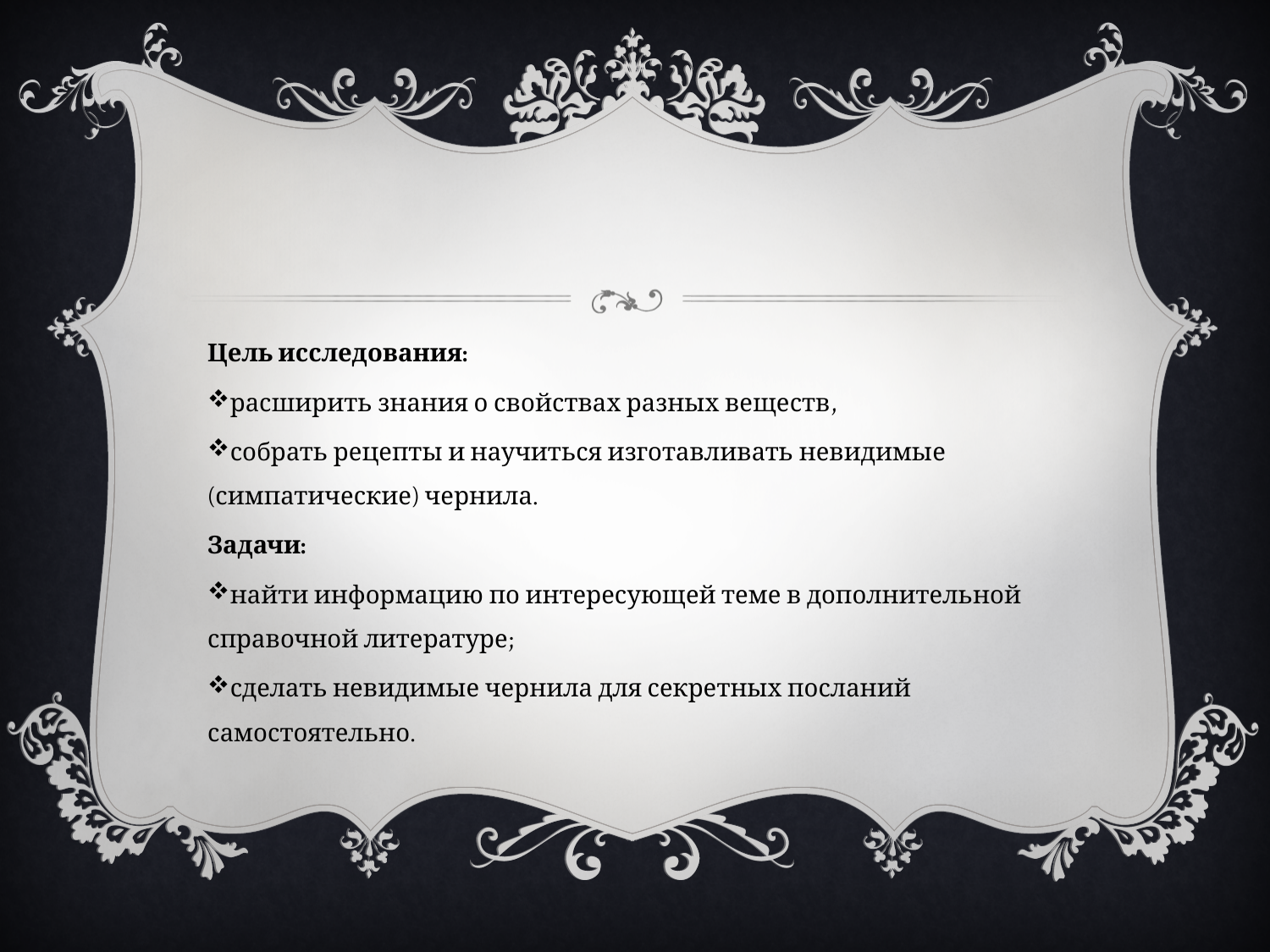

#
Цель исследования:
расширить знания о свойствах разных веществ,
собрать рецепты и научиться изготавливать невидимые (симпатические) чернила.
Задачи:
найти информацию по интересующей теме в дополнительной справочной литературе;
сделать невидимые чернила для секретных посланий самостоятельно.